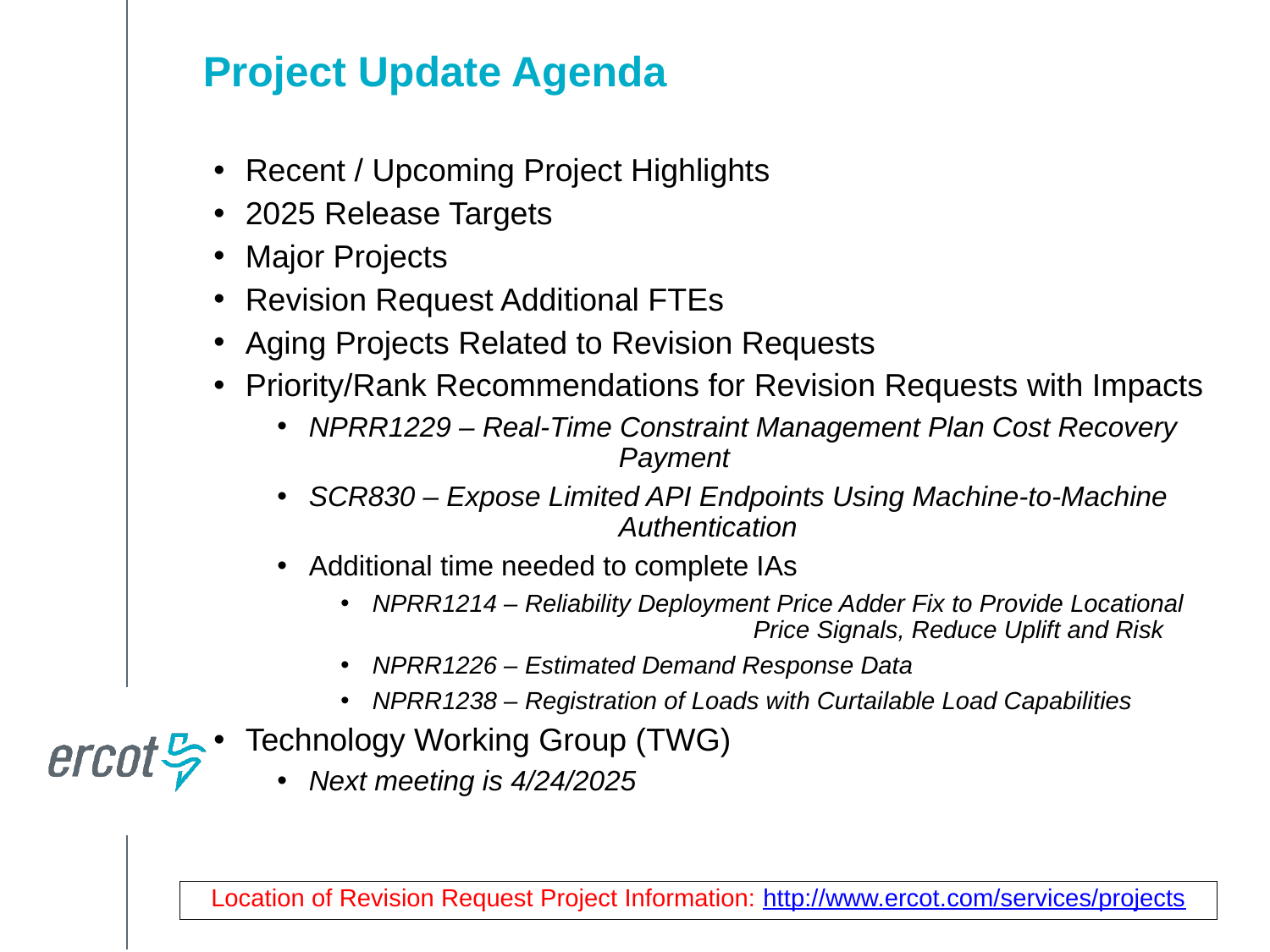

Project Update Agenda
Recent / Upcoming Project Highlights
2025 Release Targets
Major Projects
Revision Request Additional FTEs
Aging Projects Related to Revision Requests
Priority/Rank Recommendations for Revision Requests with Impacts
NPRR1229 – Real-Time Constraint Management Plan Cost Recovery 		Payment
SCR830 – Expose Limited API Endpoints Using Machine-to-Machine 		Authentication
Additional time needed to complete IAs
NPRR1214 – Reliability Deployment Price Adder Fix to Provide Locational 			Price Signals, Reduce Uplift and Risk
NPRR1226 – Estimated Demand Response Data
NPRR1238 – Registration of Loads with Curtailable Load Capabilities
Technology Working Group (TWG)
Next meeting is 4/24/2025
Location of Revision Request Project Information: http://www.ercot.com/services/projects